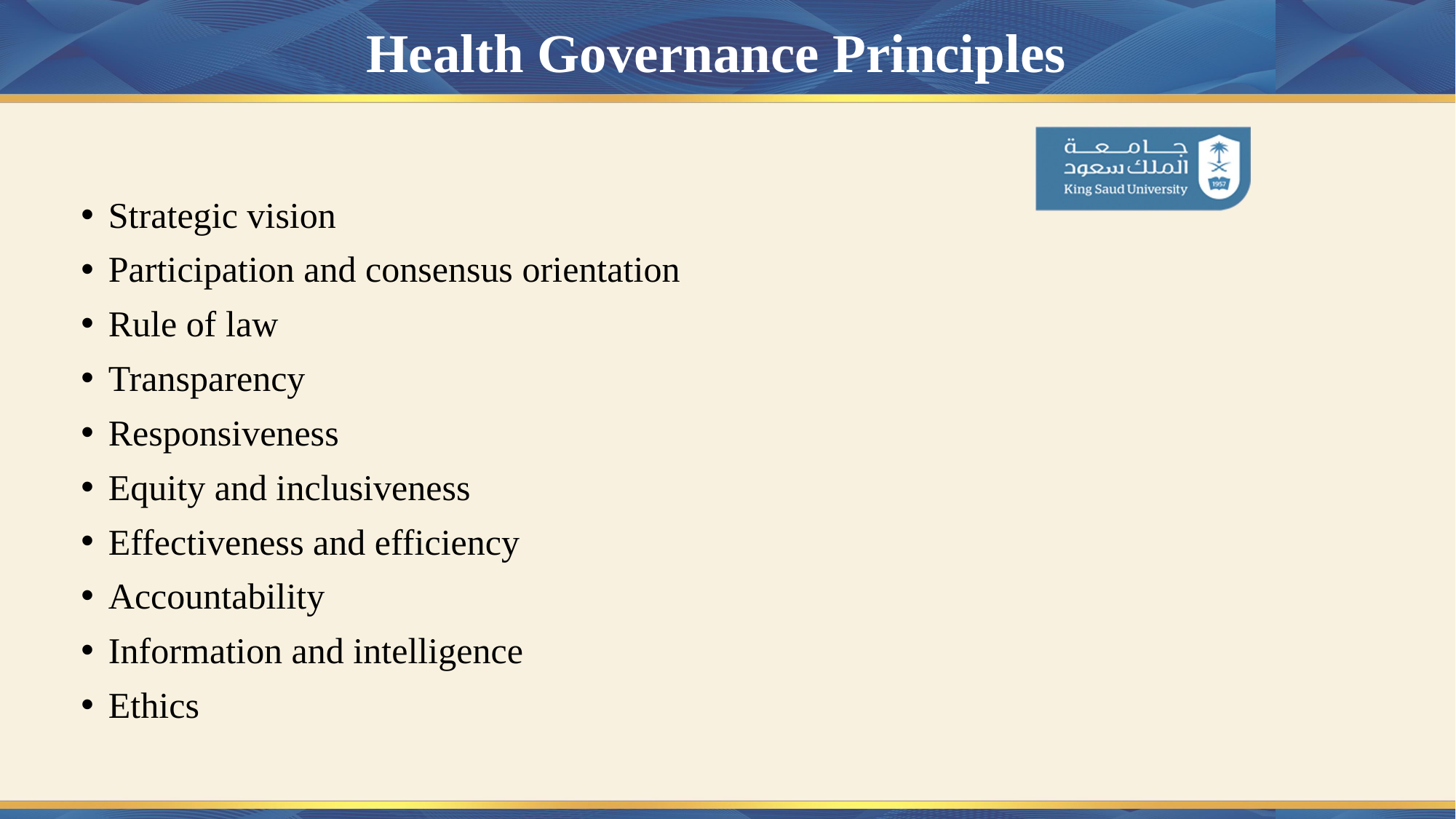

# Health Governance Principles
Strategic vision
Participation and consensus orientation
Rule of law
Transparency
Responsiveness
Equity and inclusiveness
Effectiveness and efficiency
Accountability
Information and intelligence
Ethics